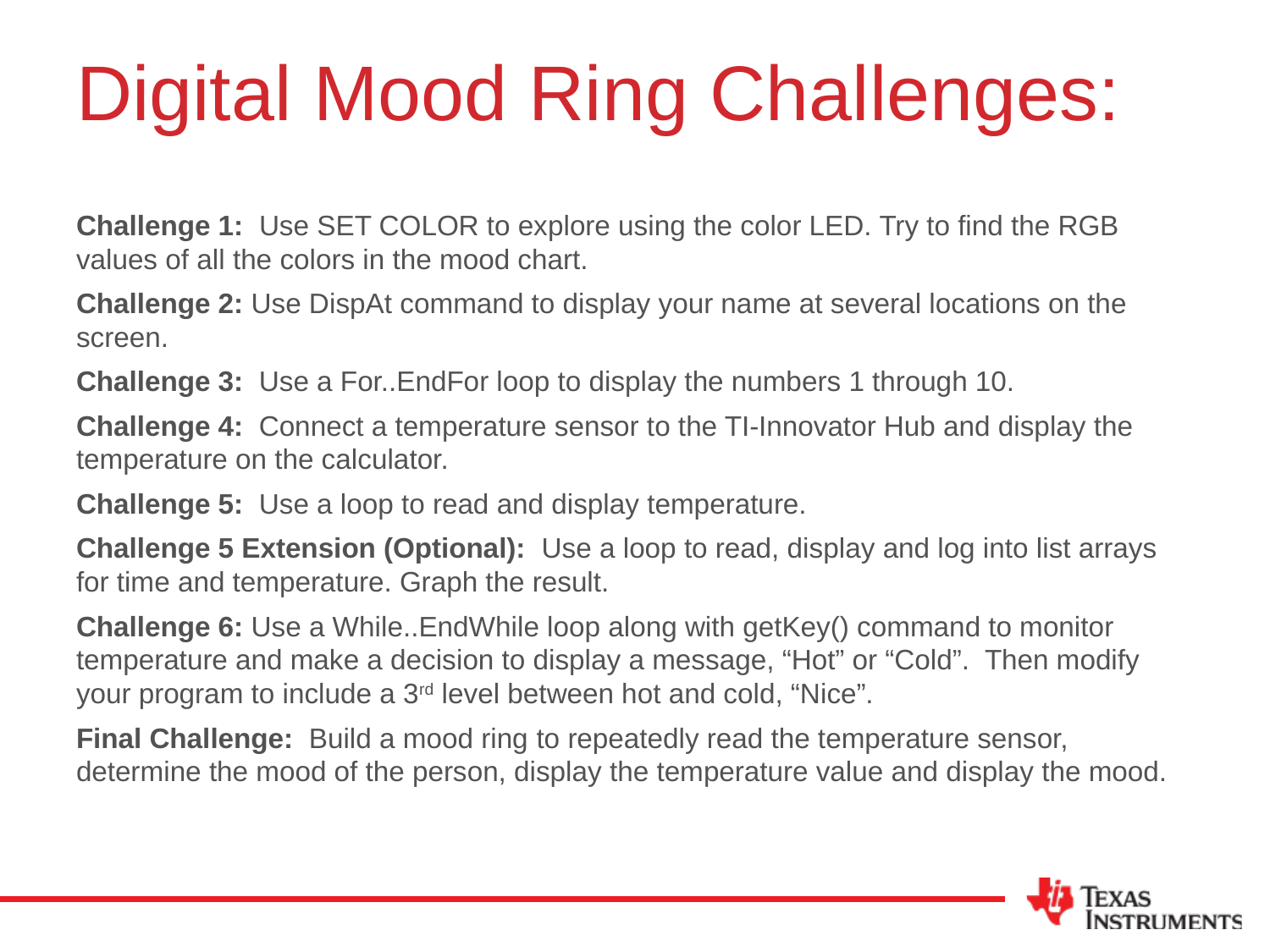

# Digital Mood Ring Challenges:
Challenge 1:  Use SET COLOR to explore using the color LED. Try to find the RGB values of all the colors in the mood chart.
Challenge 2: Use DispAt command to display your name at several locations on the screen.
Challenge 3:  Use a For..EndFor loop to display the numbers 1 through 10.
Challenge 4:  Connect a temperature sensor to the TI-Innovator Hub and display the temperature on the calculator.
Challenge 5:  Use a loop to read and display temperature.
Challenge 5 Extension (Optional):  Use a loop to read, display and log into list arrays for time and temperature. Graph the result.
Challenge 6: Use a While..EndWhile loop along with getKey() command to monitor temperature and make a decision to display a message, “Hot” or “Cold”.  Then modify your program to include a 3rd level between hot and cold, “Nice”.
Final Challenge:  Build a mood ring to repeatedly read the temperature sensor, determine the mood of the person, display the temperature value and display the mood.